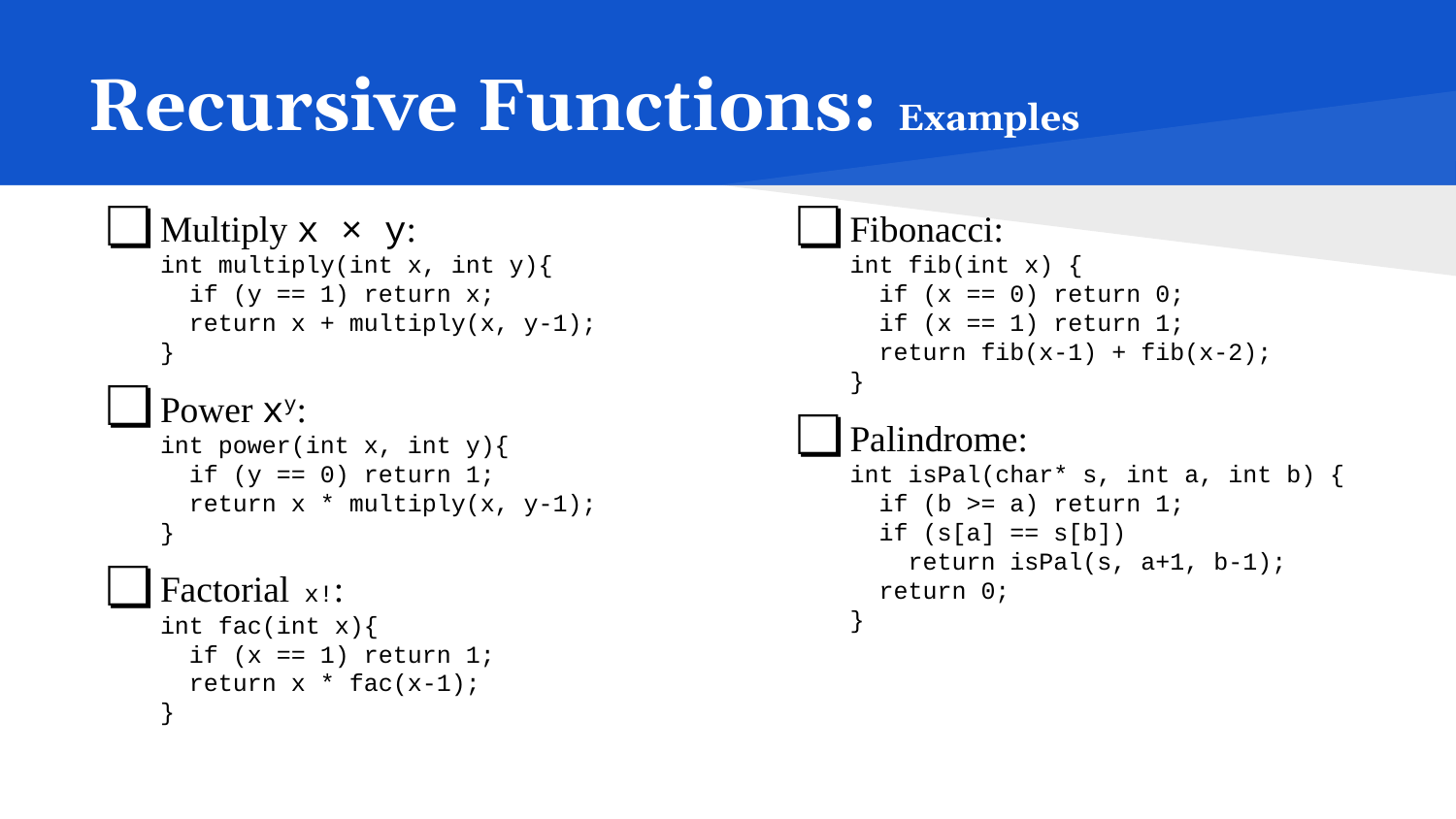

# Recursive Functions: Examples
Multiply x × y:
int multiply(int x, int y){
  if (y == 1) return x;
  return x + multiply(x, y-1);
}
Power xy:
int power(int x, int y){
  if (y == 0) return 1;
  return x * multiply(x, y-1);
}
Factorial x!:
int fac(int x){
  if (x == 1) return 1;
  return x * fac(x-1);
}
Fibonacci:
int fib(int x) {
  if (x == 0) return 0;
  if (x == 1) return 1;
  return fib(x-1) + fib(x-2);
}
Palindrome:
int isPal(char* s, int a, int b) {
  if (b >= a) return 1;
  if (s[a] == s[b])
    return isPal(s, a+1, b-1);
  return 0;
}